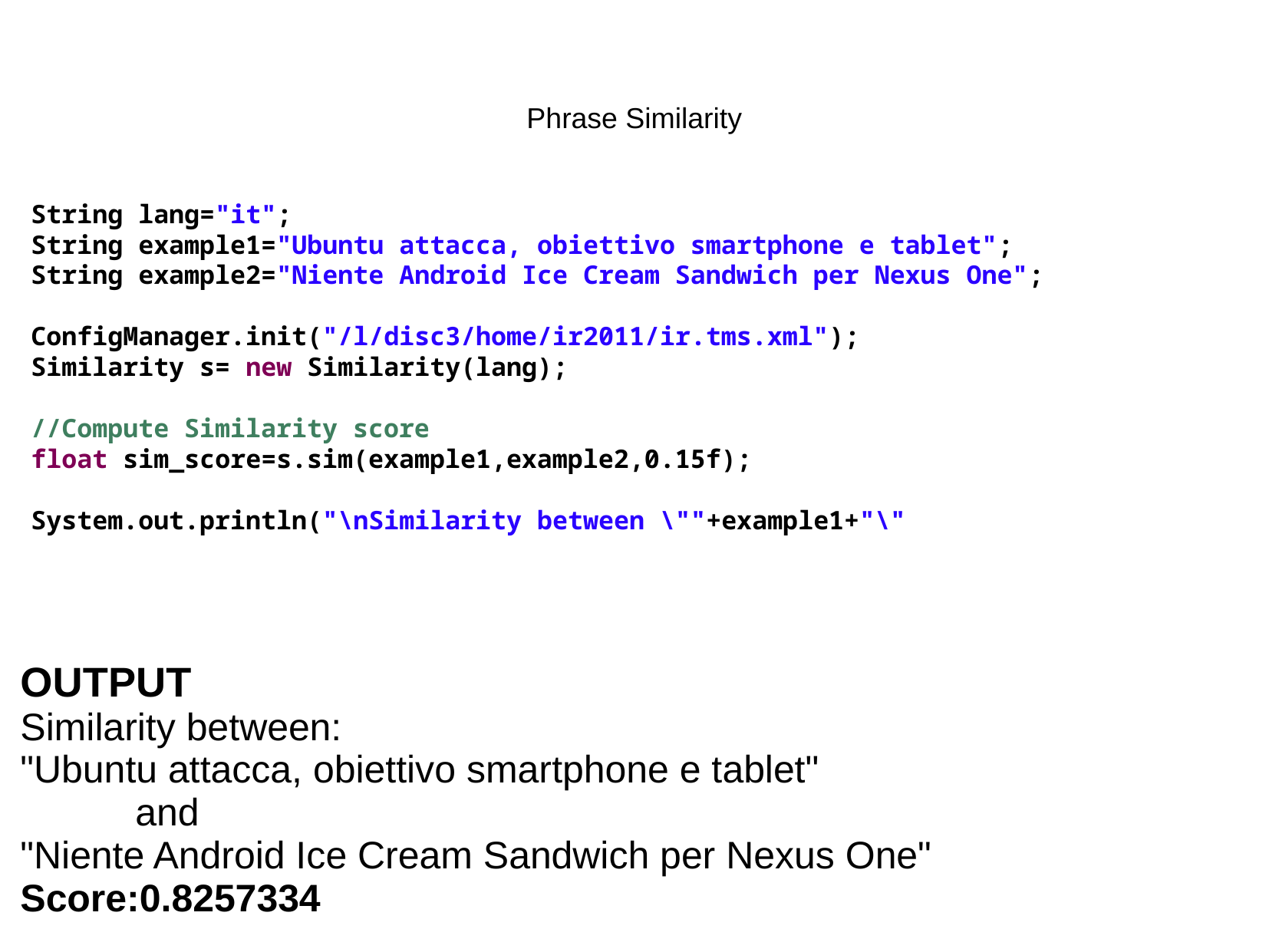

Phrase Similarity
String lang="it";
String example1="Ubuntu attacca, obiettivo smartphone e tablet";
String example2="Niente Android Ice Cream Sandwich per Nexus One";

ConfigManager.init("/l/disc3/home/ir2011/ir.tms.xml");
Similarity s= new Similarity(lang);

//Compute Similarity score
float sim_score=s.sim(example1,example2,0.15f);

System.out.println("\nSimilarity between \""+example1+"\" 										and \""+example2+"\"\nScore:"+sim_score);

OUTPUT
Similarity between:
"Ubuntu attacca, obiettivo smartphone e tablet"
	and
"Niente Android Ice Cream Sandwich per Nexus One"
Score:0.8257334